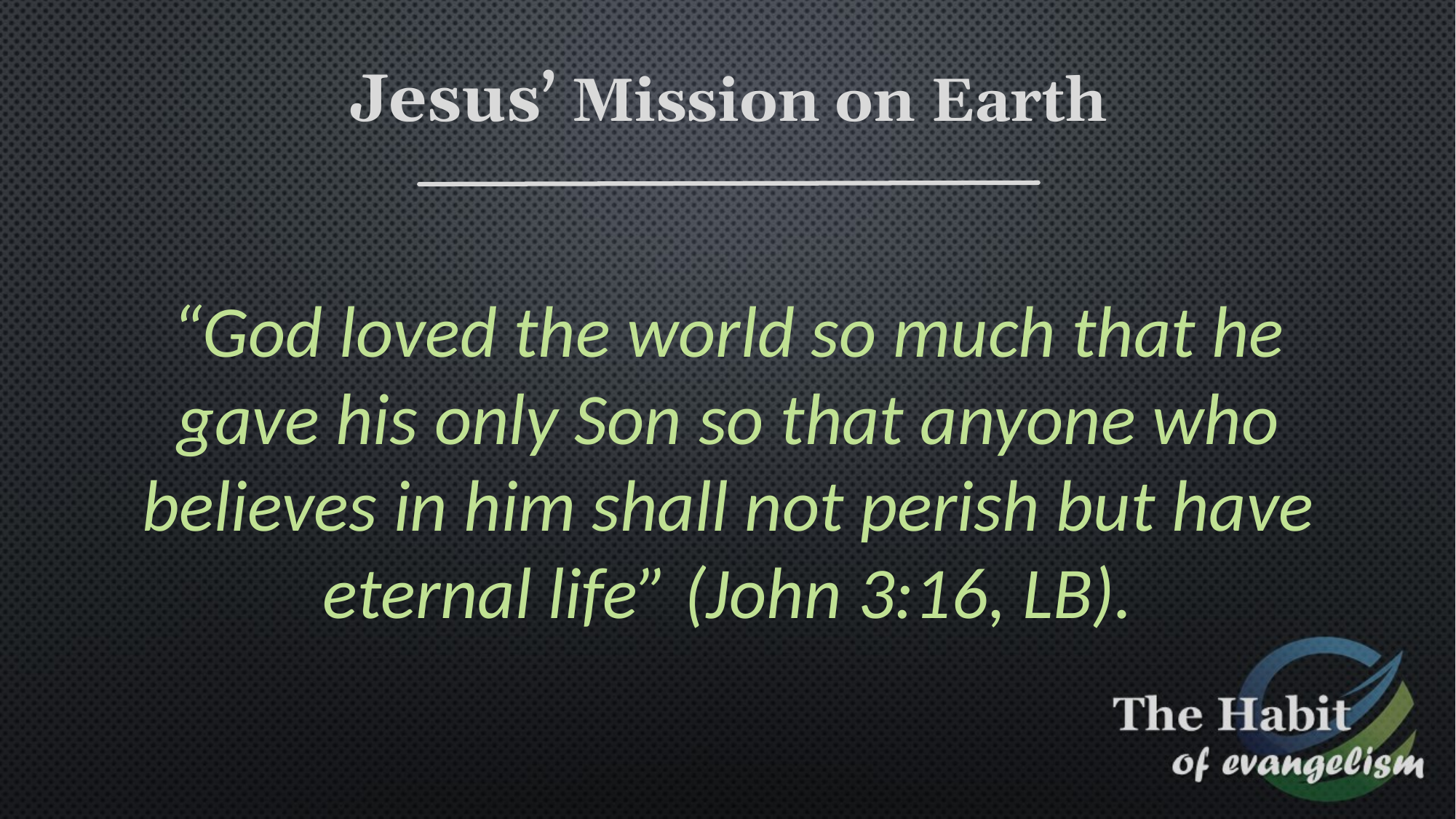

Jesus’ Mission on Earth
“God loved the world so much that he gave his only Son so that anyone who believes in him shall not perish but have eternal life” (John 3:16, LB).